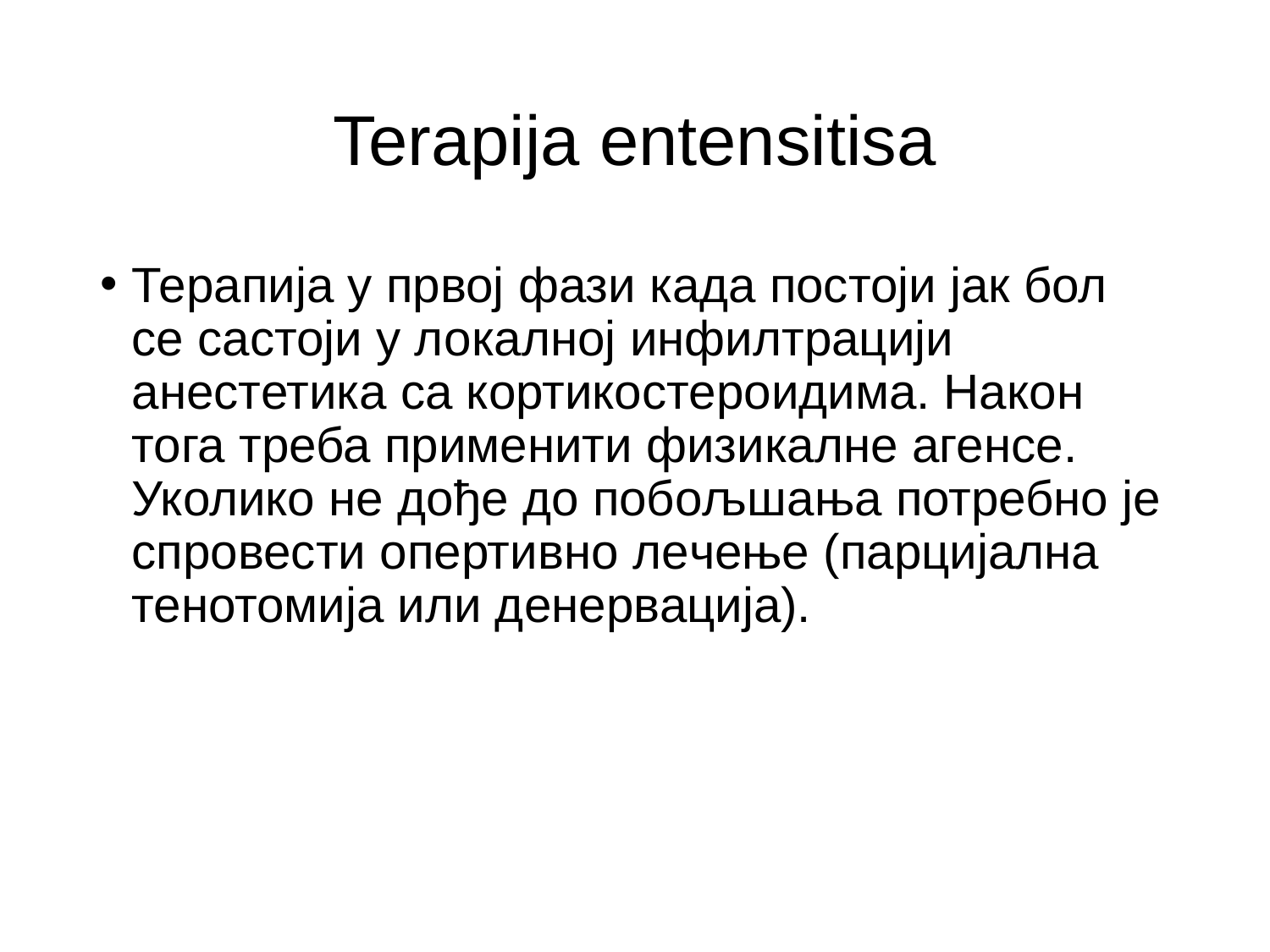

# Terapija entensitisa
Терапија у првој фази када постоји јак бол се састоји у локалној инфилтрацији анестетика са кортикостероидима. Након тога треба применити физикалне агенсе. Уколико не дође до побољшања потребно је спровести опертивно лечење (парцијална тенотомија или денервација).